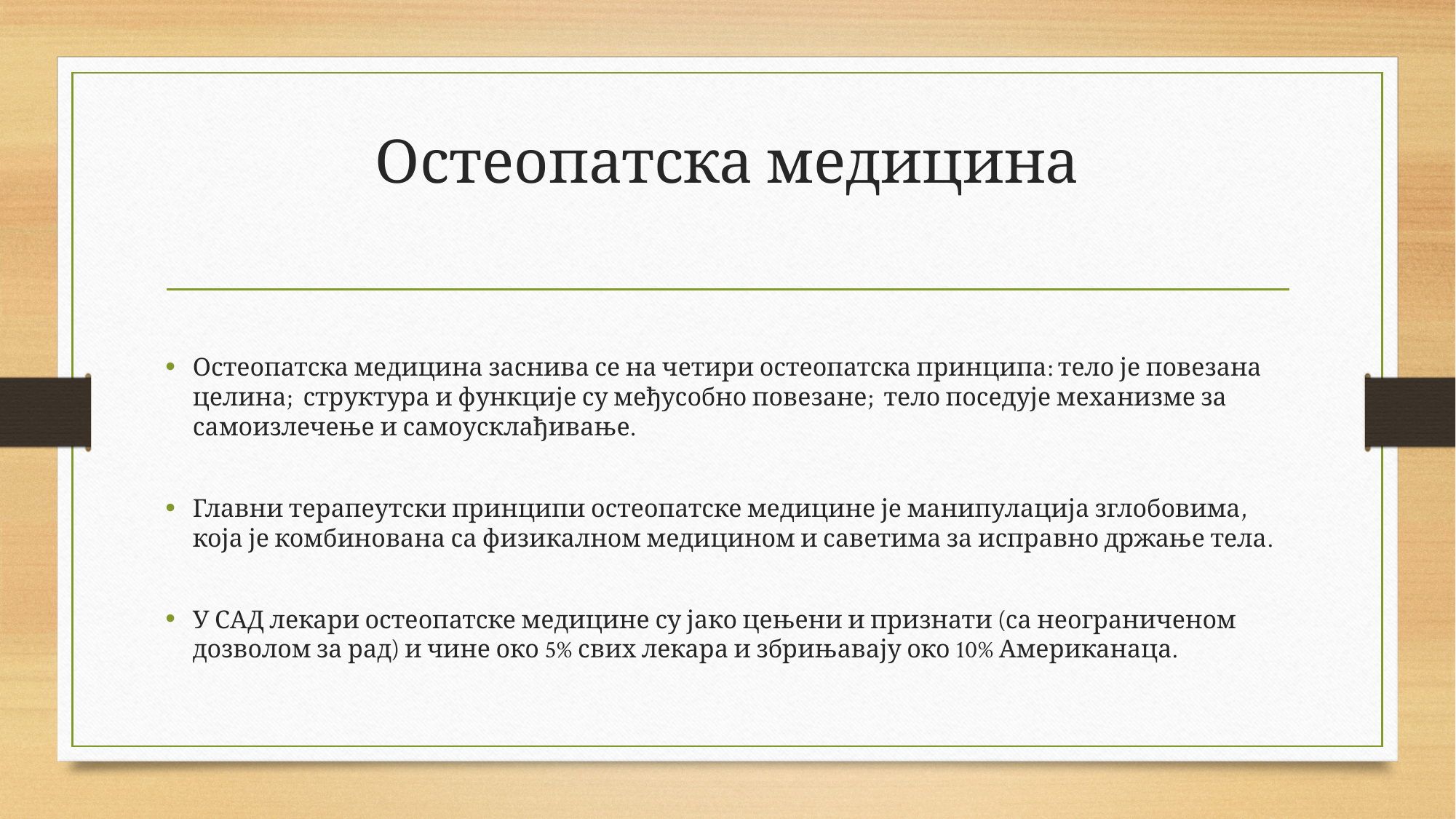

# Остеопатска медицина

Остеопатска медицина заснива се на четири остеопатска принципа: тело је повезана целина;  структура и функције су међусобно повезане;  тело поседује механизме за самоизлечење и самоусклађивање.

Главни терапеутски принципи остеопатске медицине је манипулација зглобовима, која је комбинована са физикалном медицином и саветима за исправно држање тела.

У САД лекари остеопатске медицине су јако цењени и признати (са неограниченом дозволом за рад) и чине око 5% свих лекара и збрињавају око 10% Американаца.